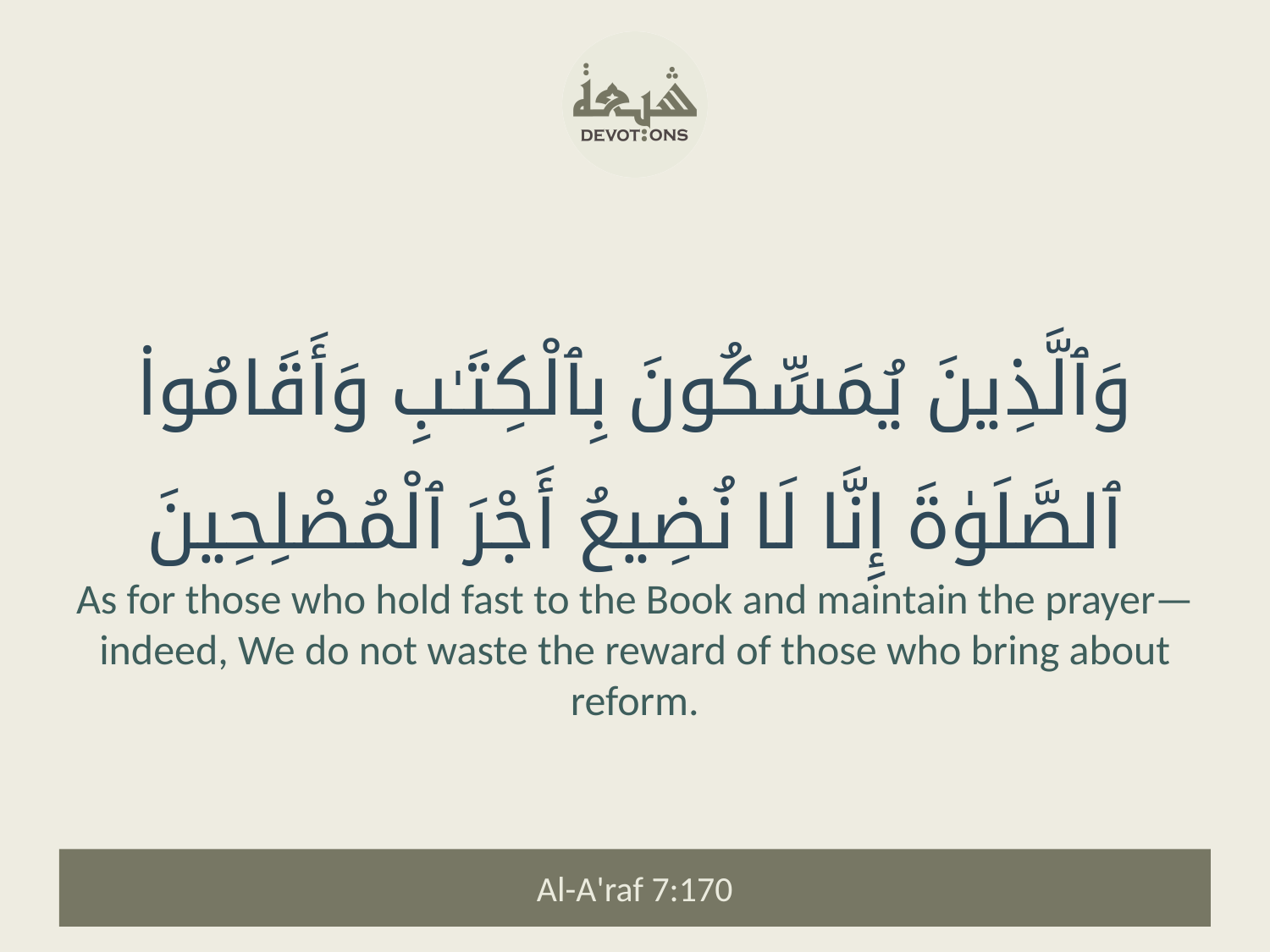

وَٱلَّذِينَ يُمَسِّكُونَ بِٱلْكِتَـٰبِ وَأَقَامُوا۟ ٱلصَّلَوٰةَ إِنَّا لَا نُضِيعُ أَجْرَ ٱلْمُصْلِحِينَ
As for those who hold fast to the Book and maintain the prayer—indeed, We do not waste the reward of those who bring about reform.
Al-A'raf 7:170